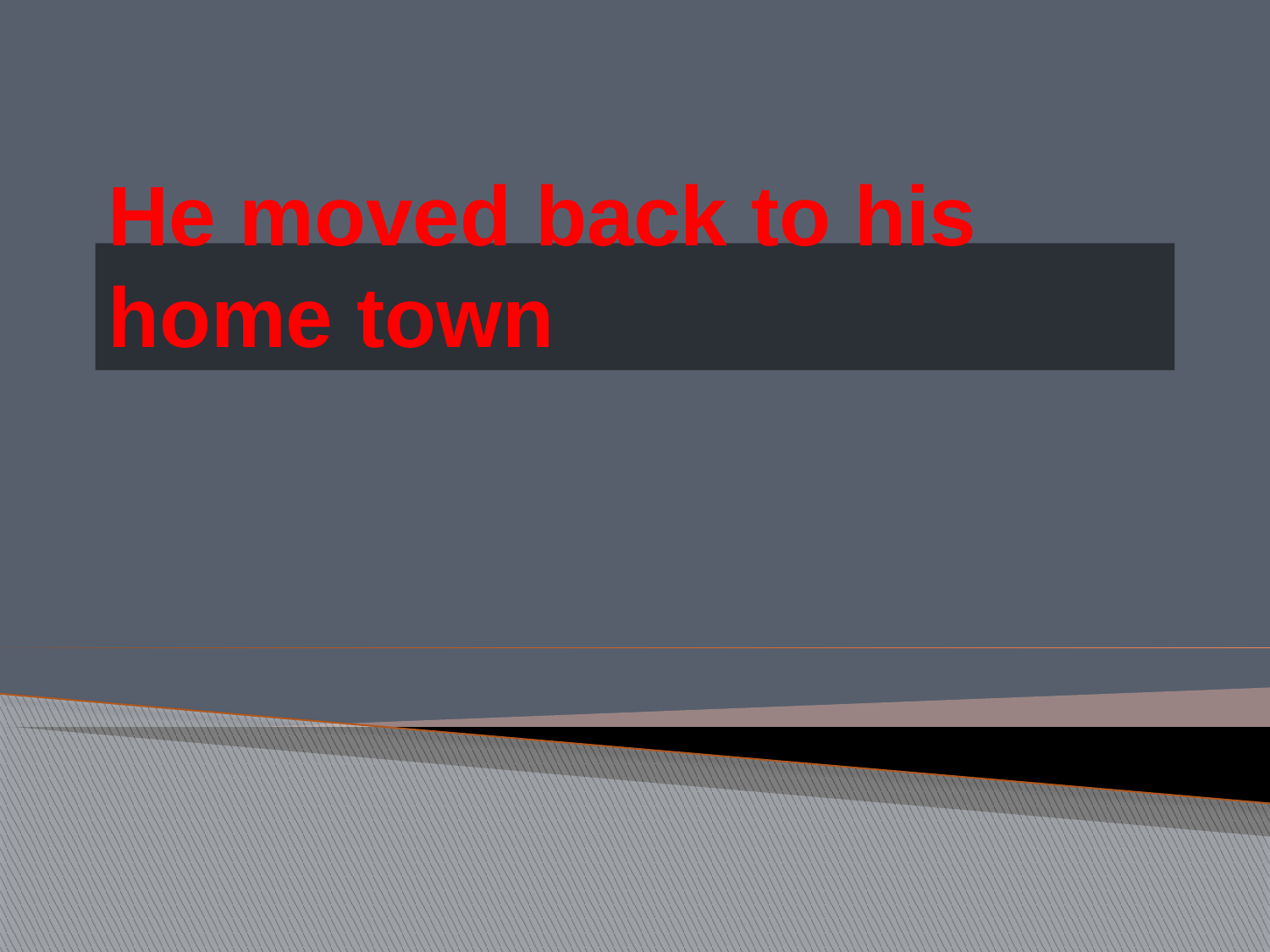

# He moved back to his home town